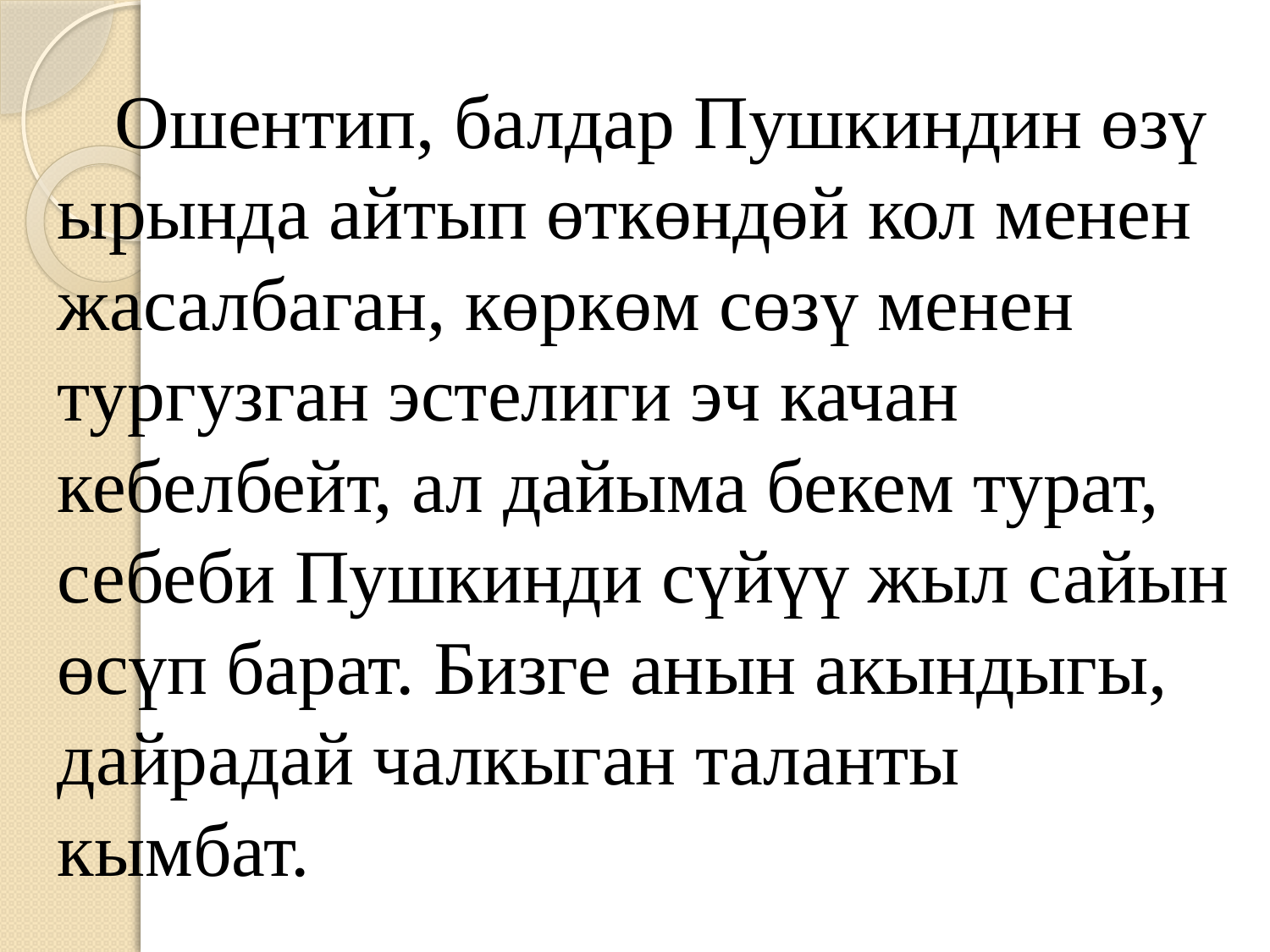

# Ошентип, балдар Пушкиндин өзү ырында айтып өткөндөй кол менен жасалбаган, көркөм сөзү менен тургузган эстелиги эч качан кебелбейт, ал дайыма бекем турат, себеби Пушкинди сүйүү жыл сайын өсүп барат. Бизге анын акындыгы, дайрадай чалкыган таланты кымбат.